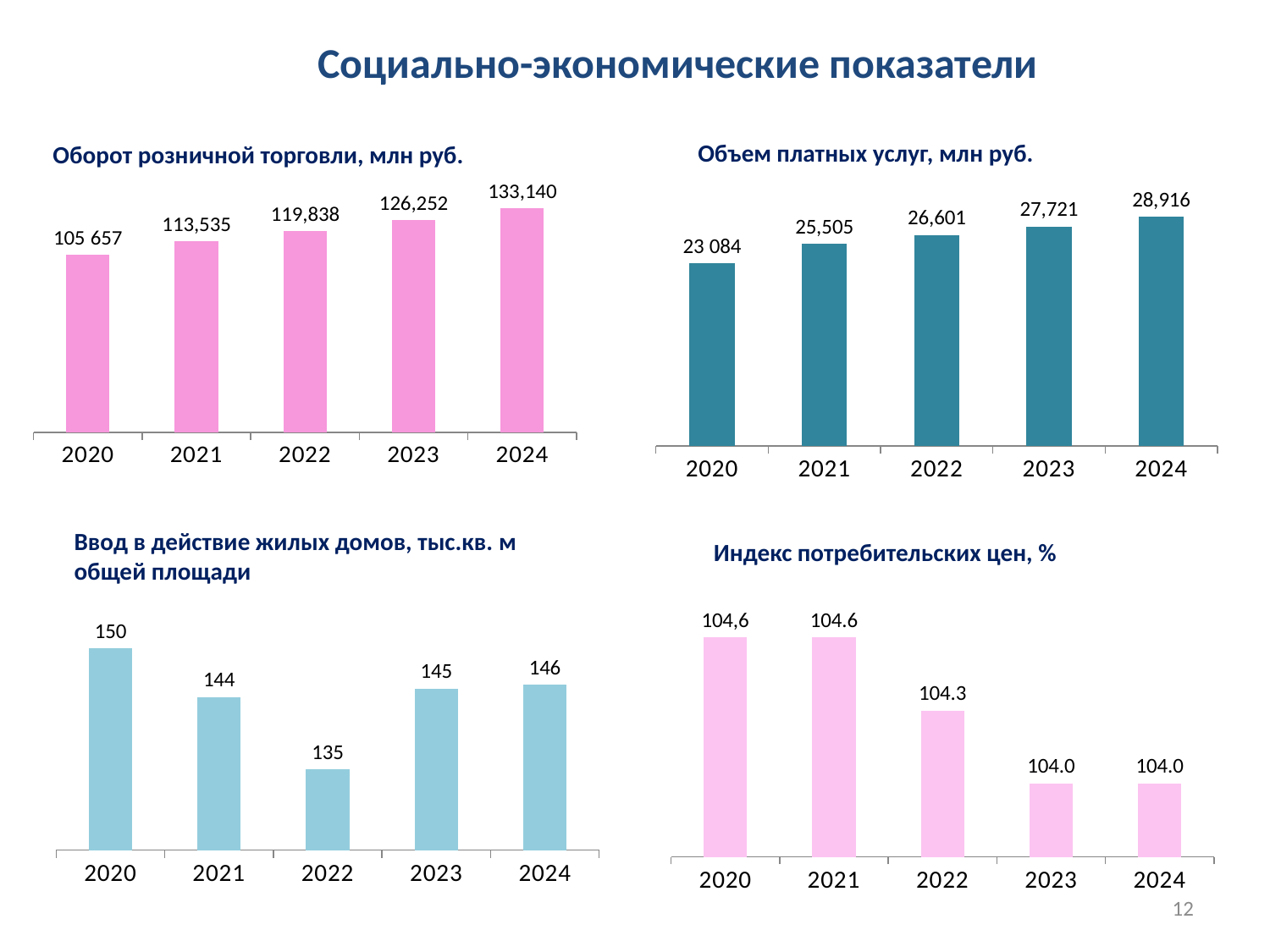

Социально-экономические показатели
Объем платных услуг, млн руб.

Оборот розничной торговли, млн руб.

[unsupported chart]

[unsupported chart]

Ввод в действие жилых домов, тыс.кв. м общей площади
Индекс потребительских цен, %

[unsupported chart]

[unsupported chart]

12